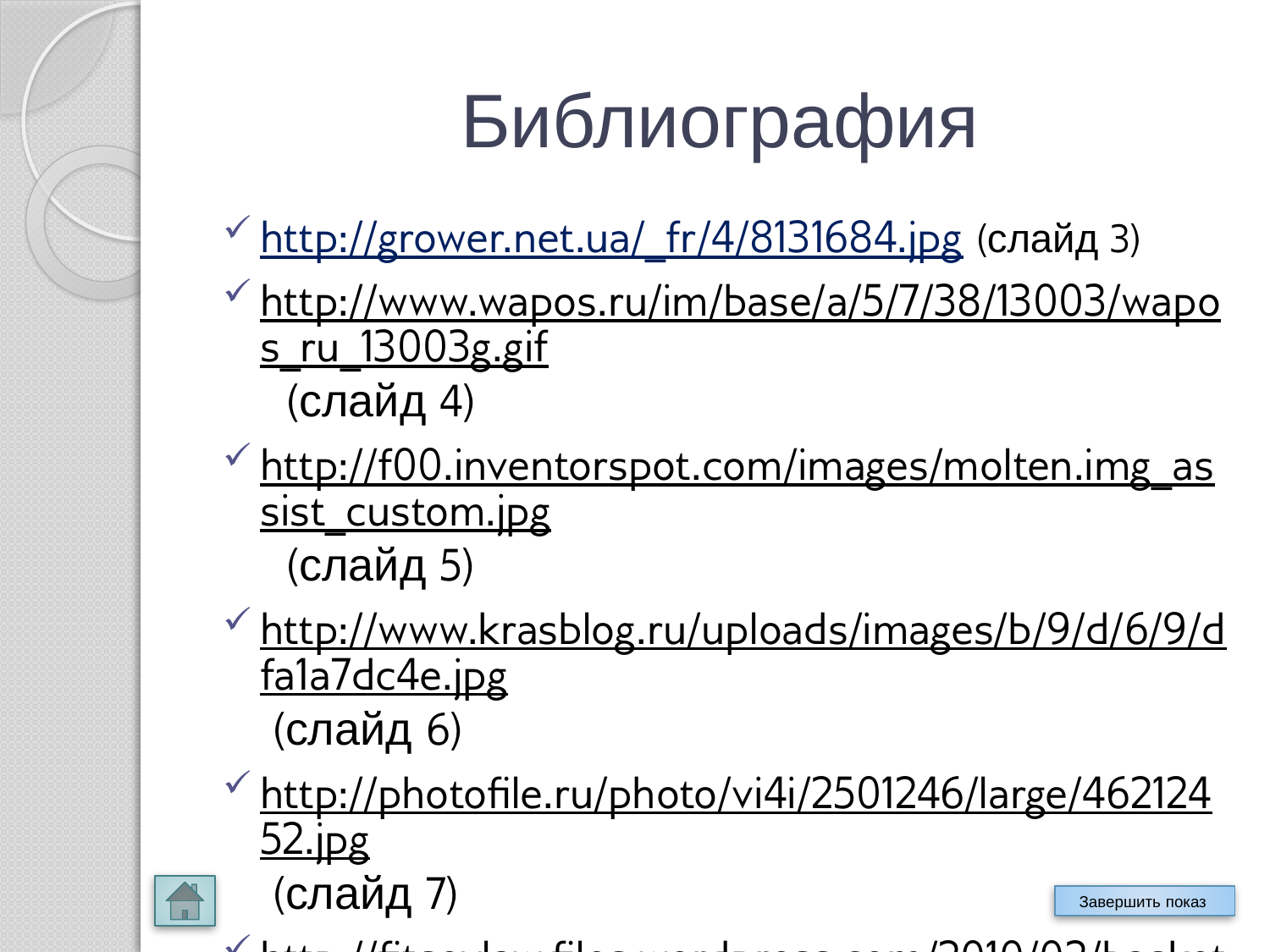

# Библиография
http://grower.net.ua/_fr/4/8131684.jpg (слайд 3)
http://www.wapos.ru/im/base/a/5/7/38/13003/wapos_ru_13003g.gif  (слайд 4)
http://f00.inventorspot.com/images/molten.img_assist_custom.jpg  (слайд 5)
http://www.krasblog.ru/uploads/images/b/9/d/6/9/dfa1a7dc4e.jpg (слайд 6)
http://photofile.ru/photo/vi4i/2501246/large/46212452.jpg (слайд 7)
http://fitsoylaw.files.wordpress.com/2010/02/basketball.jpg  (слайд 8)

Завершить показ